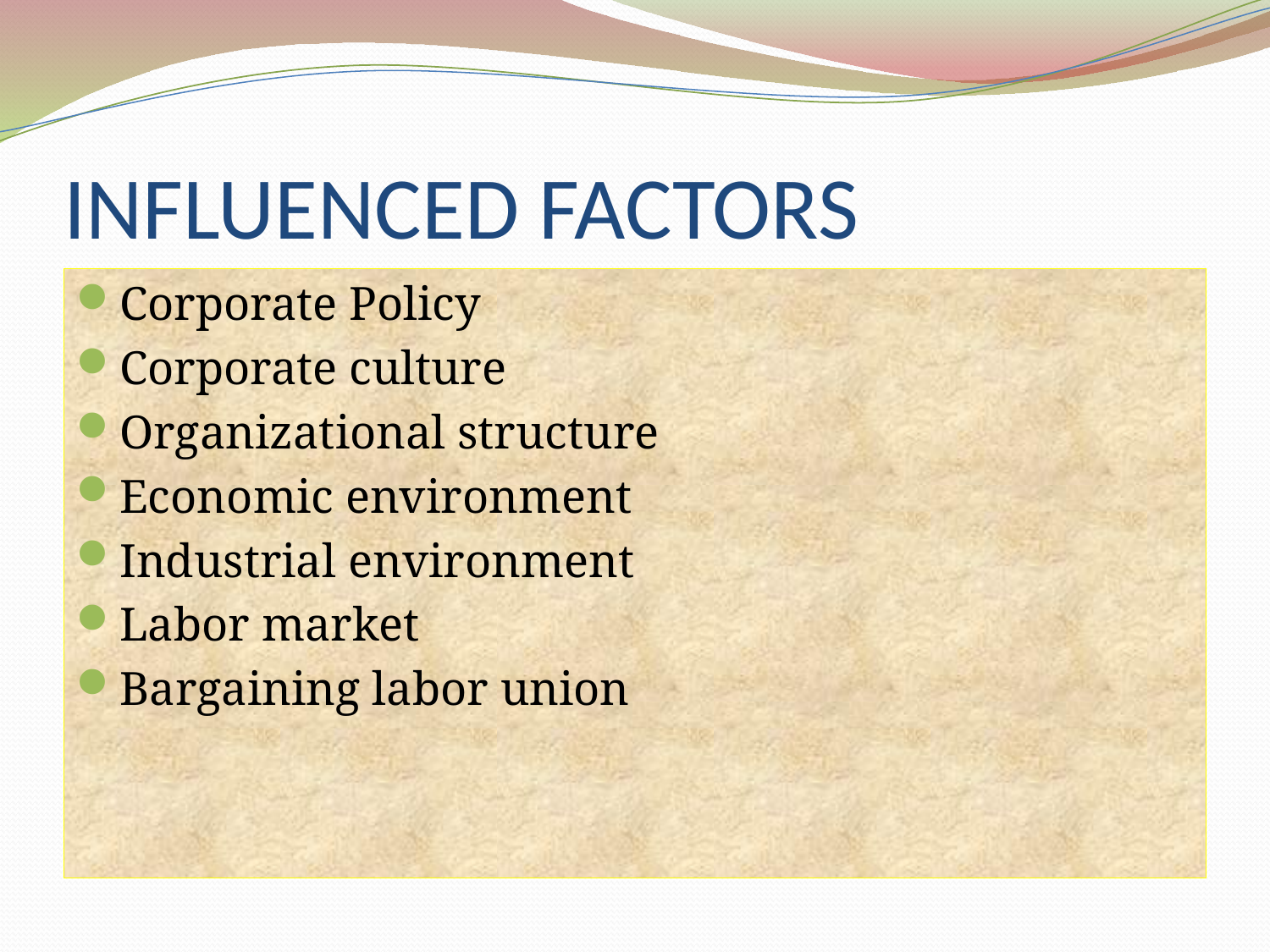

# INFLUENCED FACTORS
Corporate Policy
Corporate culture
Organizational structure
Economic environment
Industrial environment
Labor market
Bargaining labor union